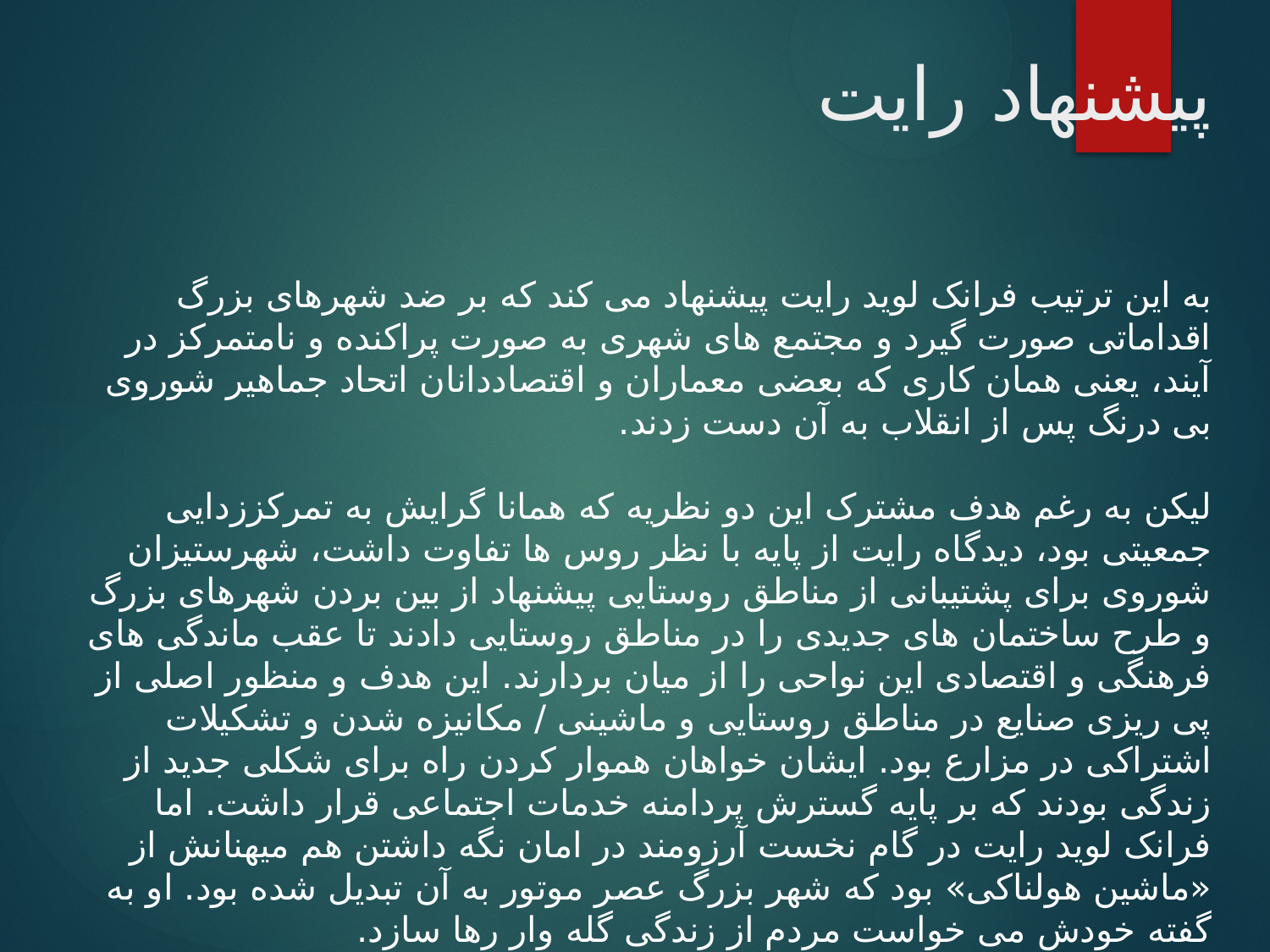

# پیشنهاد رایت
به این ترتیب فرانک لوید رایت پیشنهاد می کند که بر ضد شهرهای بزرگ اقداماتی صورت گیرد و مجتمع های شهری به صورت پراکنده و نامتمرکز در آیند، یعنی همان کاری که بعضی معماران و اقتصاددانان اتحاد جماهیر شوروی بی درنگ پس از انقلاب به آن دست زدند.

لیکن به رغم هدف مشترک این دو نظریه که همانا گرایش به تمرکززدایی جمعیتی بود، دیدگاه رایت از پایه با نظر روس ها تفاوت داشت، شهرستیزان شوروی برای پشتیبانی از مناطق روستایی پیشنهاد از بین بردن شهرهای بزرگ و طرح ساختمان های جدیدی را در مناطق روستایی دادند تا عقب ماندگی های فرهنگی و اقتصادی این نواحی را از میان بردارند. این هدف و منظور اصلی از پی ریزی صنایع در مناطق روستایی و ماشینی / مکانیزه شدن و تشکیلات اشتراکی در مزارع بود. ایشان خواهان هموار کردن راه برای شکلی جدید از زندگی بودند که بر پایه گسترش پردامنه‌ خدمات اجتماعی قرار داشت. اما فرانک لوید رایت در گام نخست آرزومند در امان نگه داشتن هم میهنانش از «ماشین هولناکی» بود که شهر بزرگ عصر موتور به آن تبدیل شده بود. او به گفته‌ خودش می خواست مردم از زندگی گله وار رها سازد.